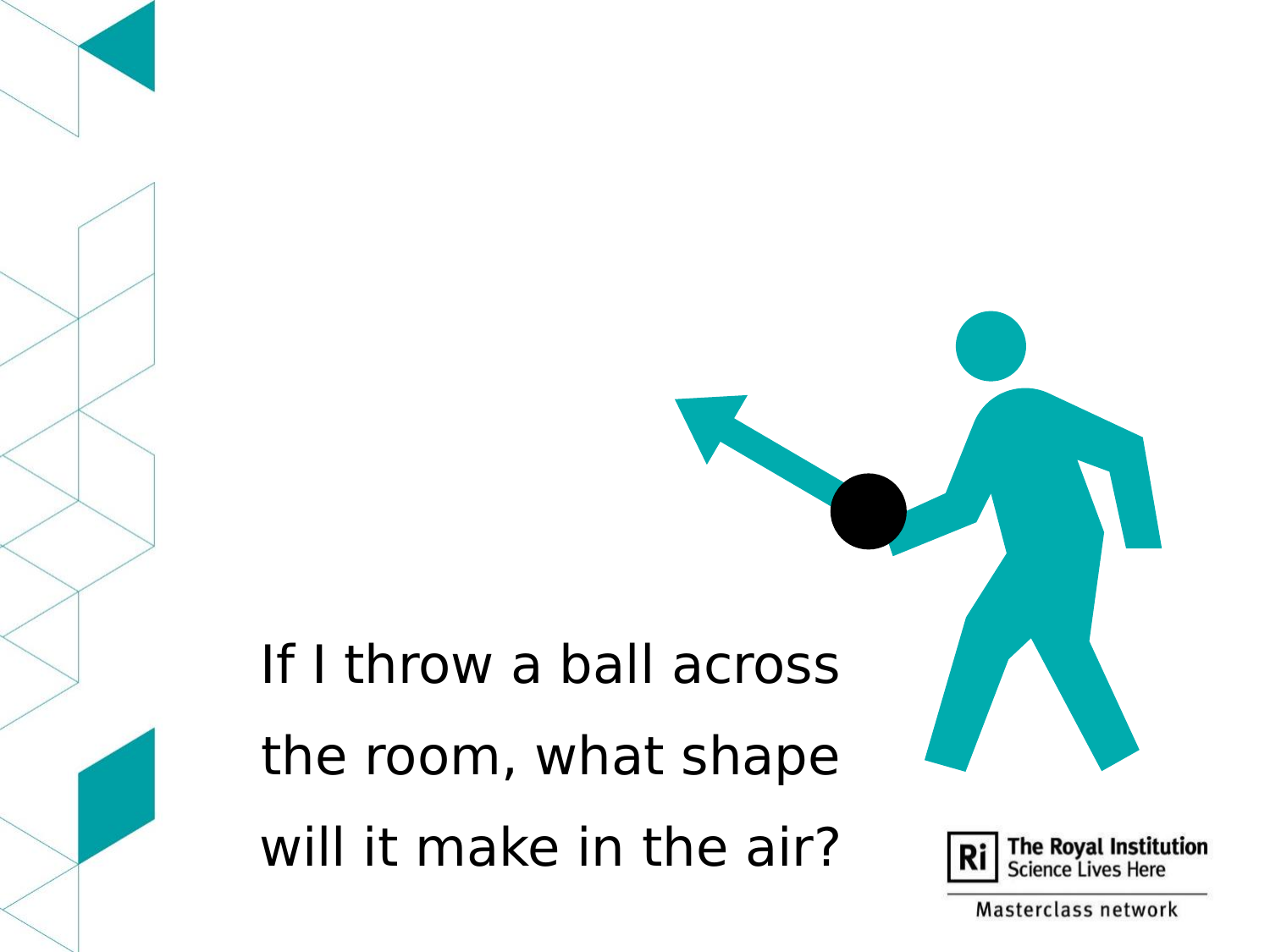

If I throw a ball across the room, what shape will it make in the air?